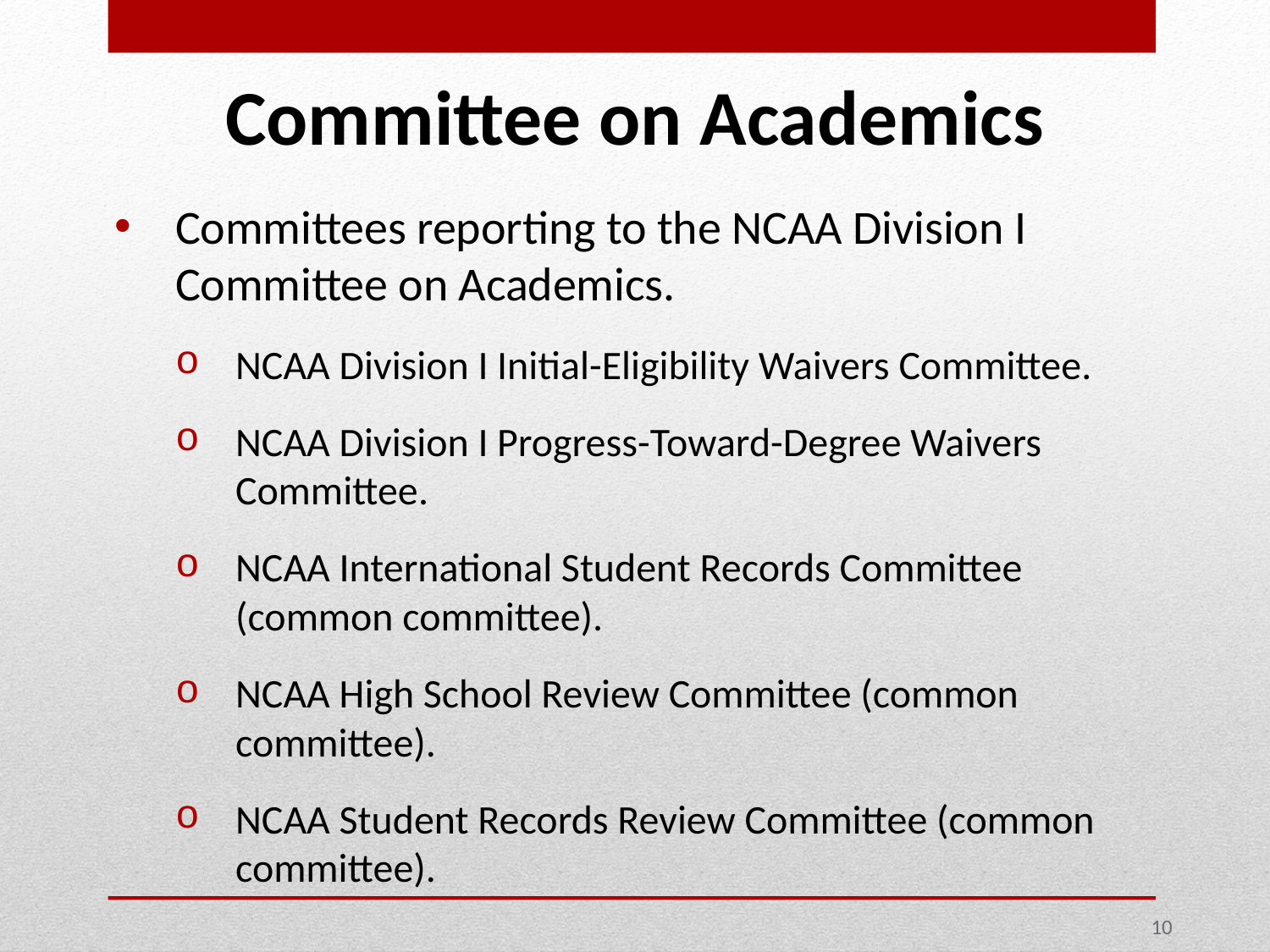

Committee on Academics
Committees reporting to the NCAA Division I Committee on Academics.
NCAA Division I Initial-Eligibility Waivers Committee.
NCAA Division I Progress-Toward-Degree Waivers Committee.
NCAA International Student Records Committee (common committee).
NCAA High School Review Committee (common committee).
NCAA Student Records Review Committee (common committee).

10